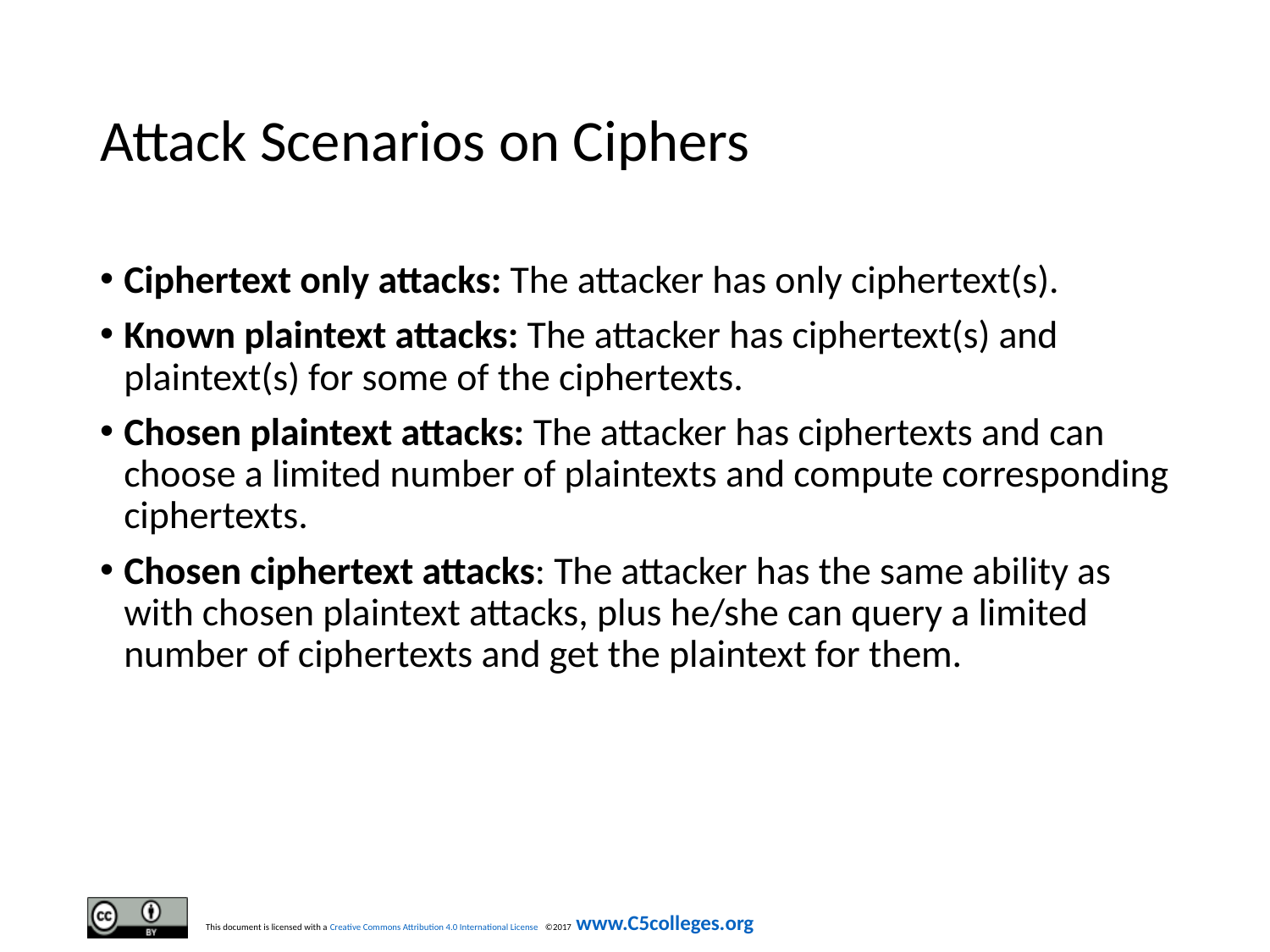

# Attack Scenarios on Ciphers
Ciphertext only attacks: The attacker has only ciphertext(s).
Known plaintext attacks: The attacker has ciphertext(s) and plaintext(s) for some of the ciphertexts.
Chosen plaintext attacks: The attacker has ciphertexts and can choose a limited number of plaintexts and compute corresponding ciphertexts.
Chosen ciphertext attacks: The attacker has the same ability as with chosen plaintext attacks, plus he/she can query a limited number of ciphertexts and get the plaintext for them.